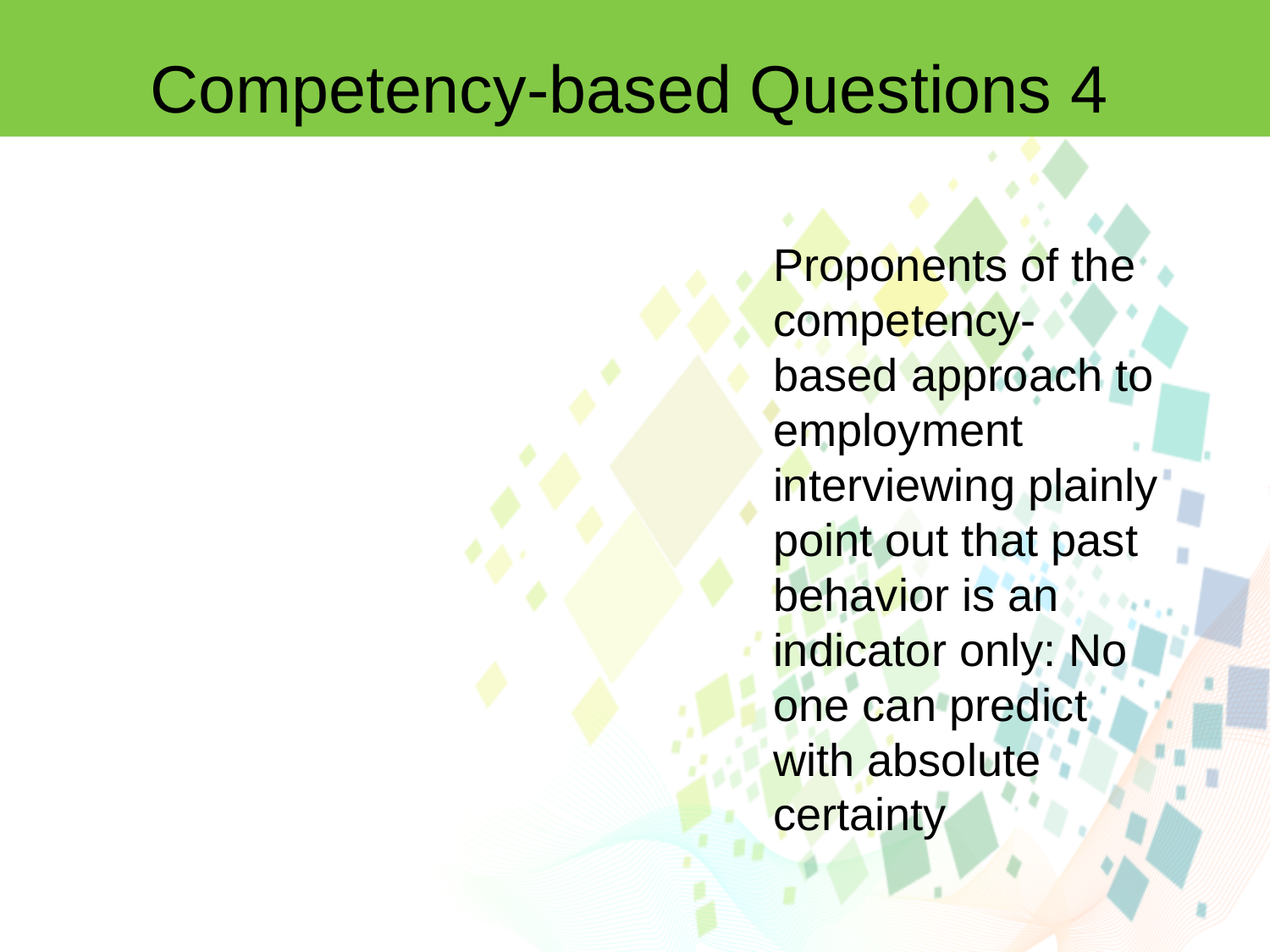

Competency-based Questions 4
Proponents of the competency-based approach to employment interviewing plainly
point out that past behavior is an indicator only: No one can predict with absolute
certainty